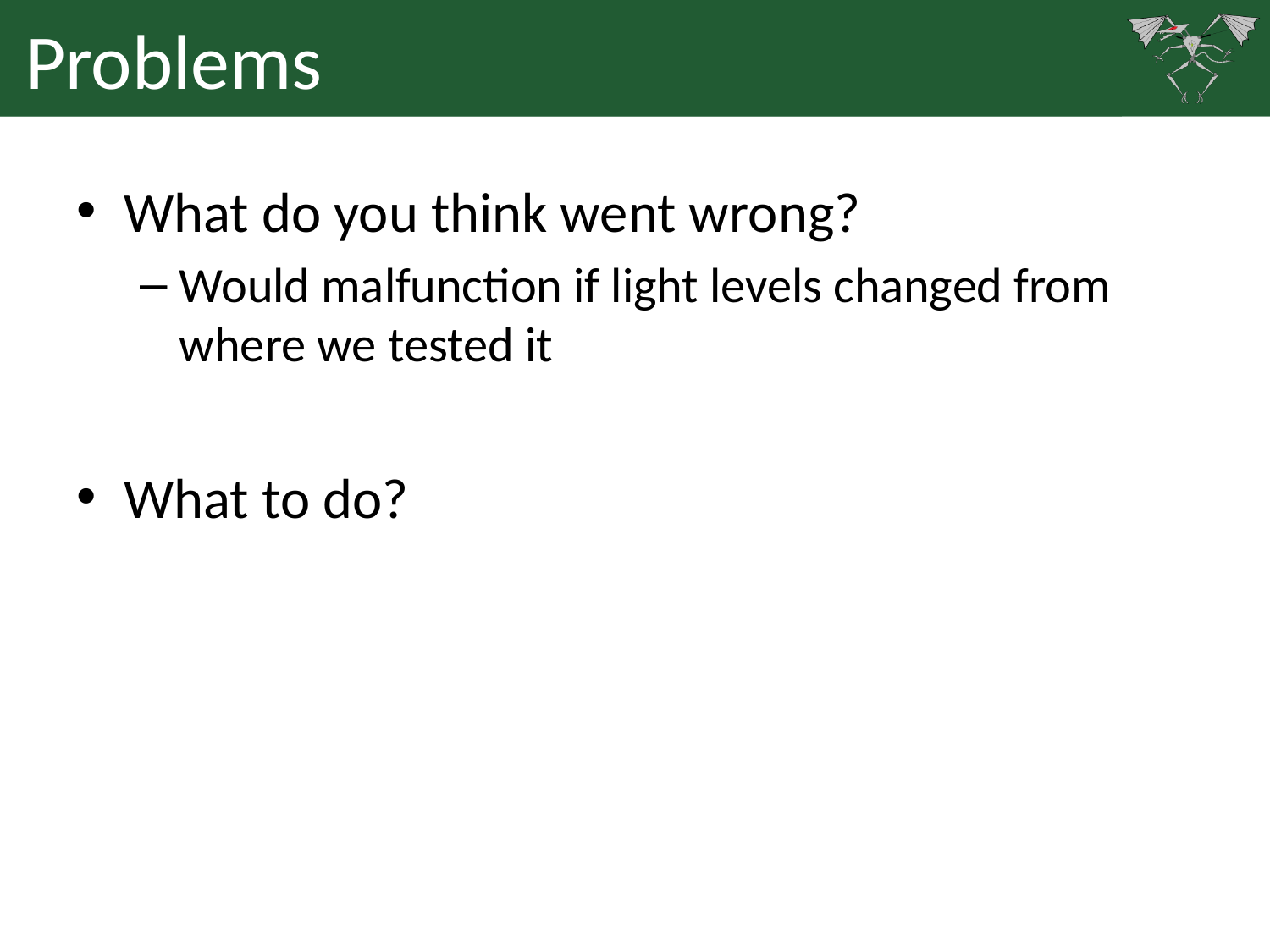

# Problems
What do you think went wrong?
Would malfunction if light levels changed from where we tested it

What to do?